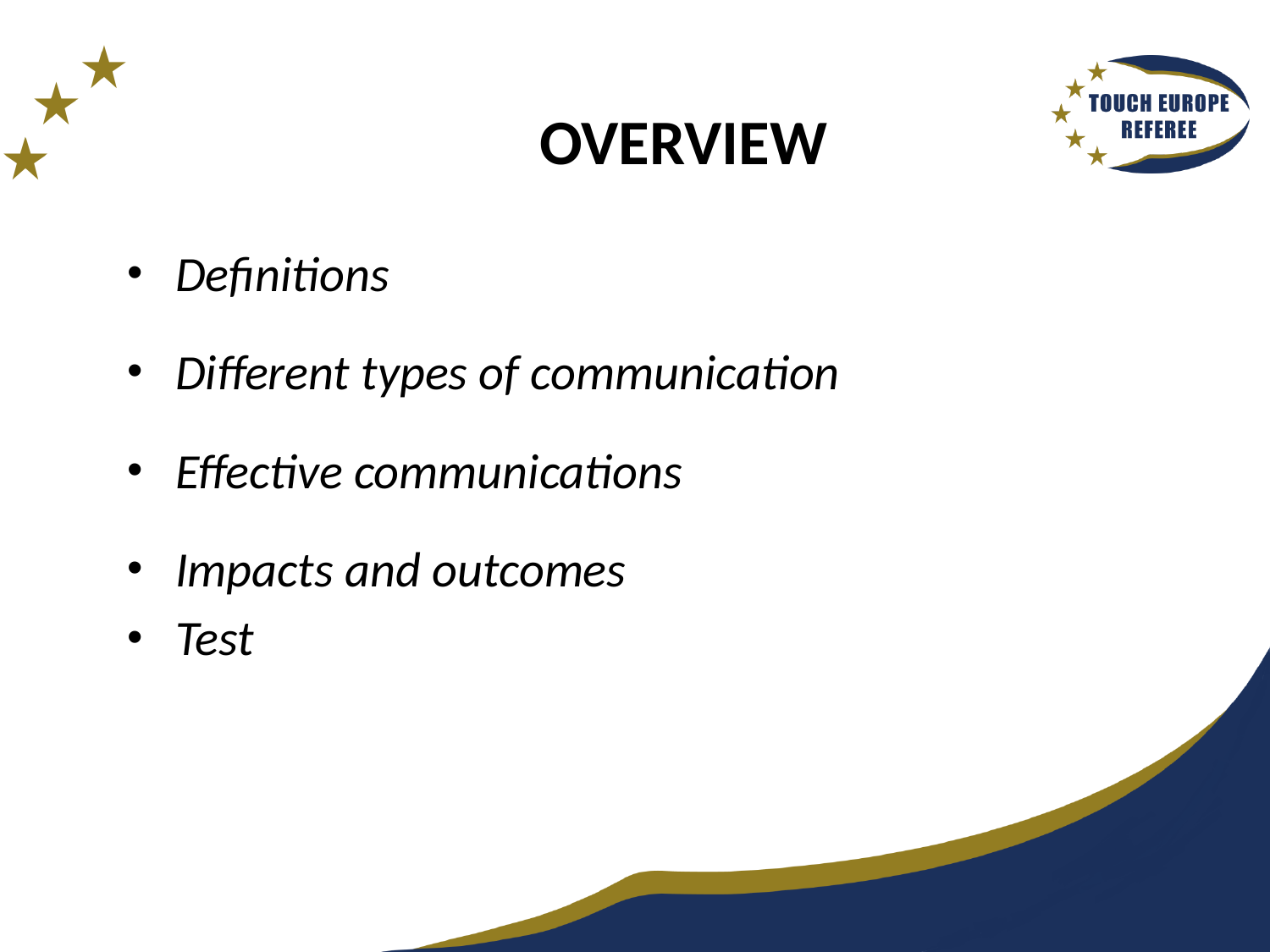

# OVERVIEW
Definitions
Different types of communication
Effective communications
Impacts and outcomes
Test